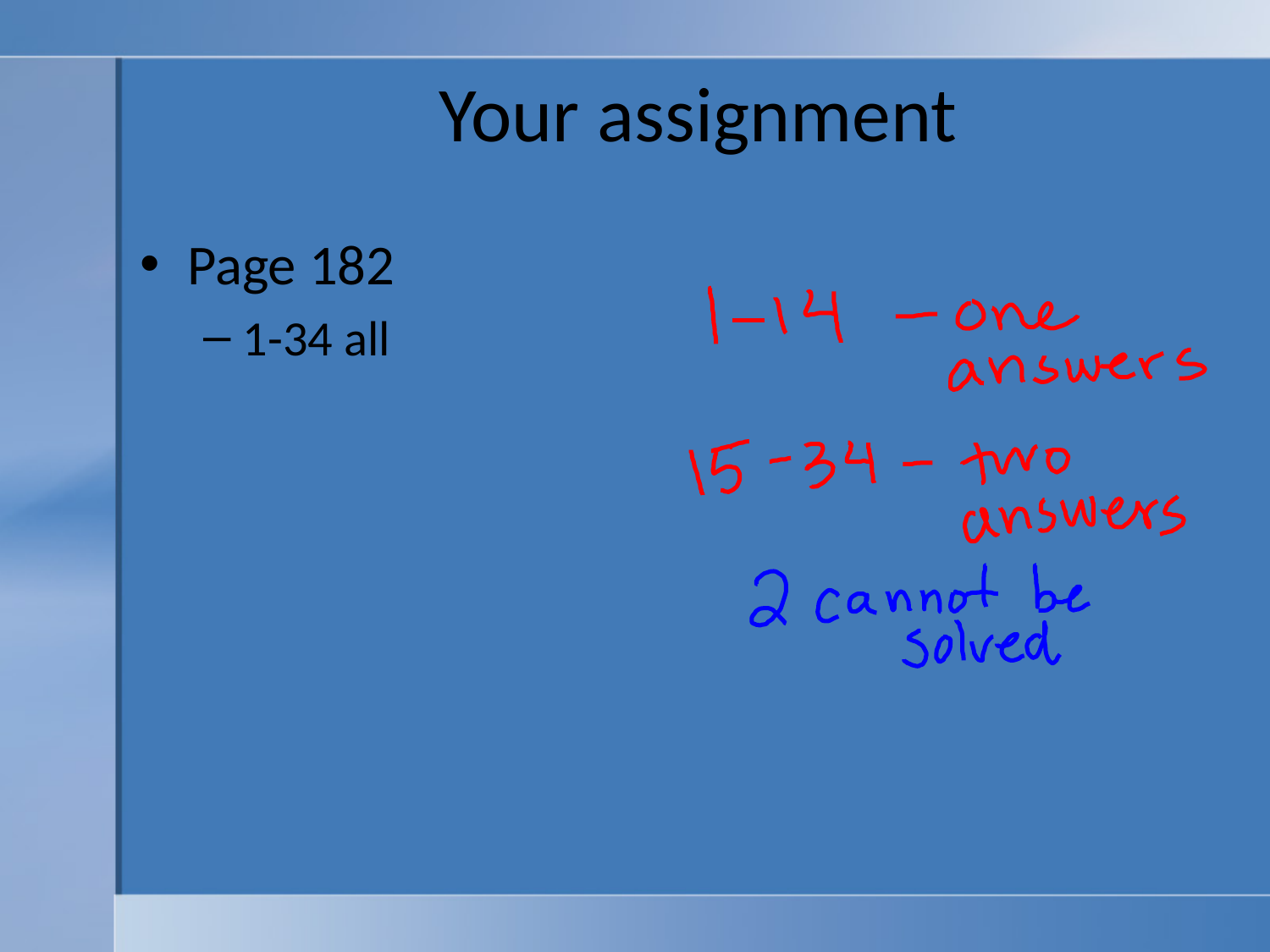

# Your assignment
Page 182
1-34 all